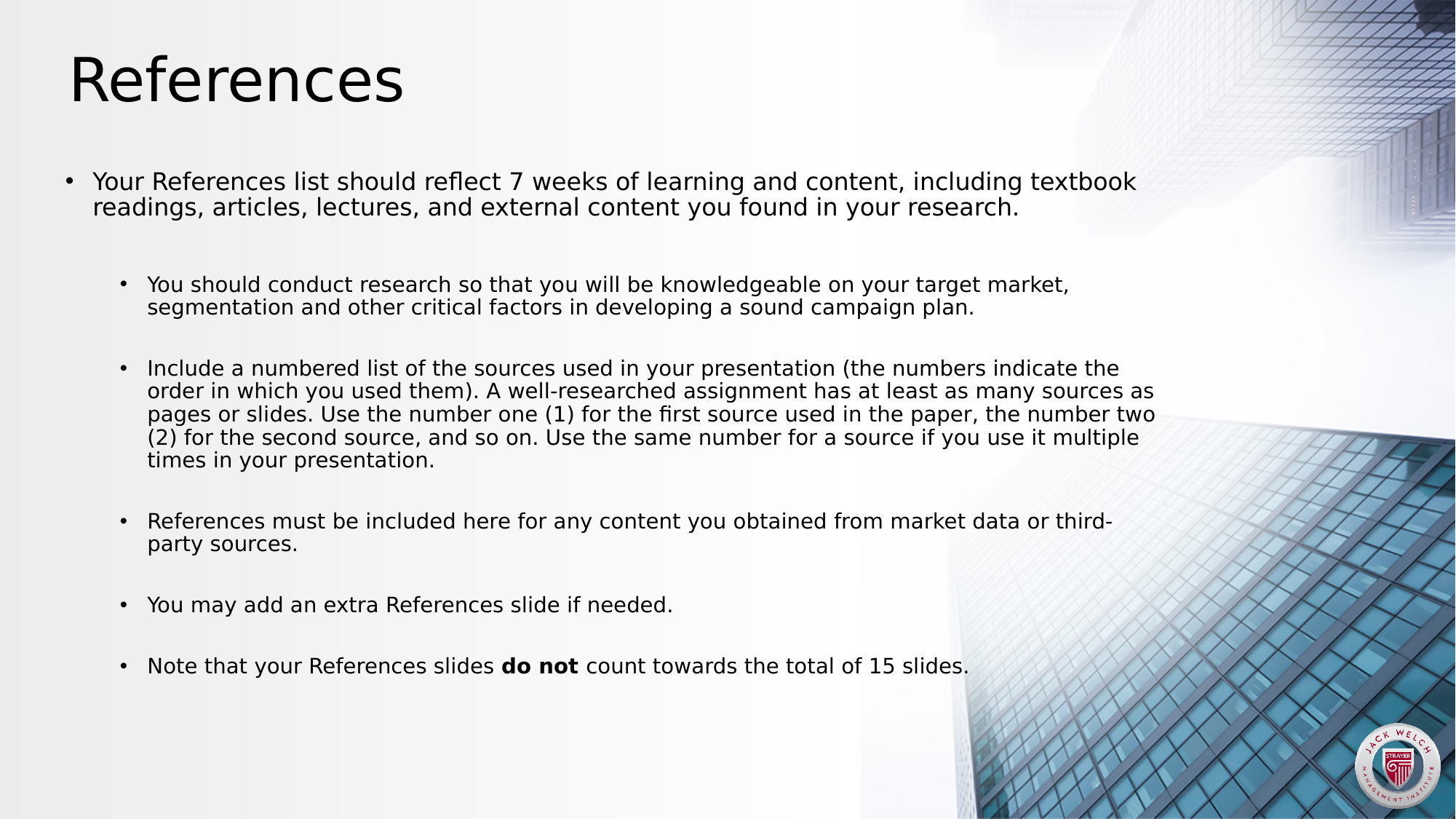

References
Your References list should reflect 7 weeks of learning and content, including textbook readings, articles, lectures, and external content you found in your research.

You should conduct research so that you will be knowledgeable on your target market, segmentation and other critical factors in developing a sound campaign plan.

Include a numbered list of the sources used in your presentation (the numbers indicate the order in which you used them). A well-researched assignment has at least as many sources as pages or slides. Use the number one (1) for the first source used in the paper, the number two (2) for the second source, and so on. Use the same number for a source if you use it multiple times in your presentation.

References must be included here for any content you obtained from market data or third-party sources.

You may add an extra References slide if needed.

Note that your References slides do not count towards the total of 15 slides.